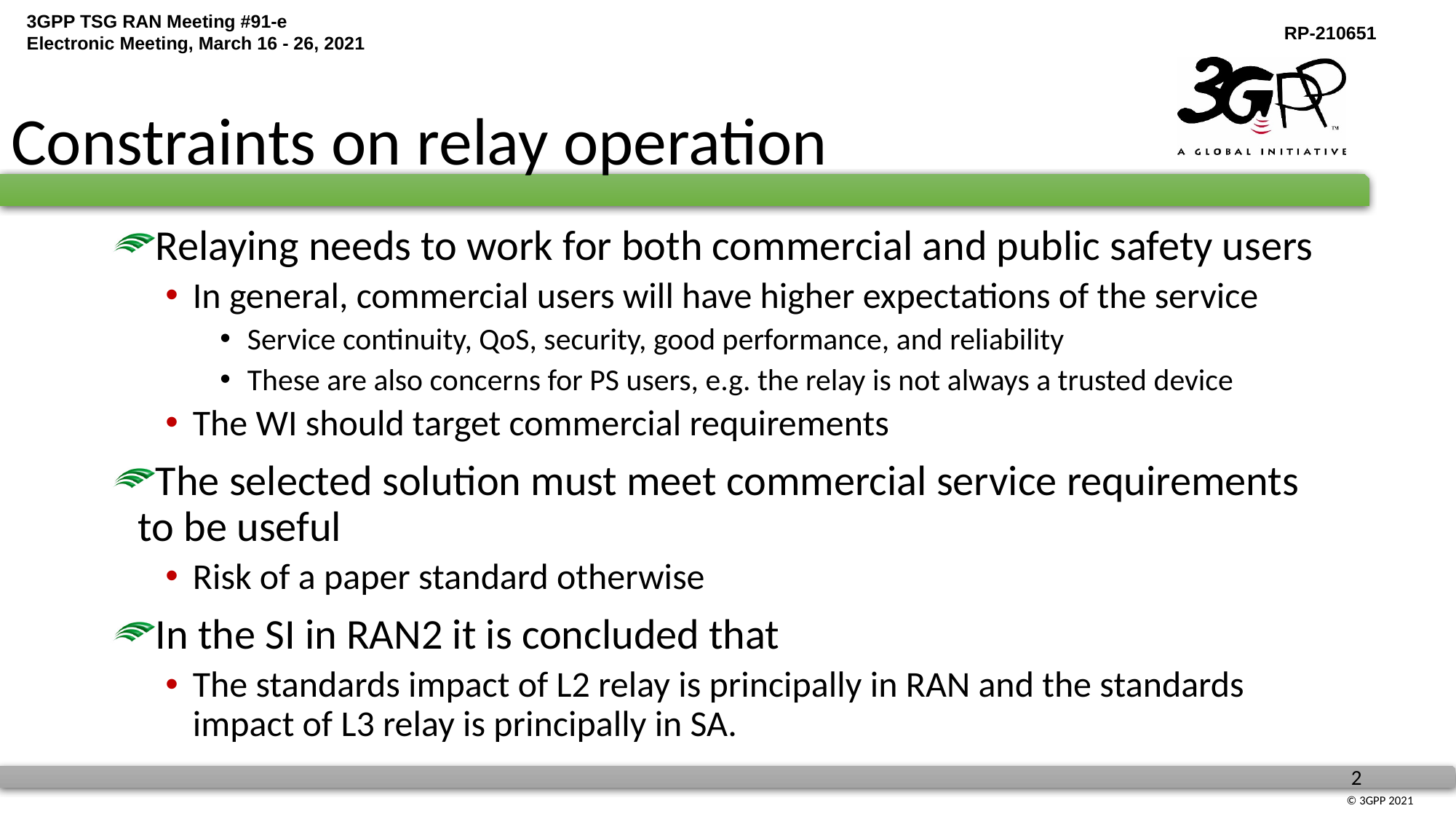

# Constraints on relay operation
Relaying needs to work for both commercial and public safety users
In general, commercial users will have higher expectations of the service
Service continuity, QoS, security, good performance, and reliability
These are also concerns for PS users, e.g. the relay is not always a trusted device
The WI should target commercial requirements
The selected solution must meet commercial service requirements to be useful
Risk of a paper standard otherwise
In the SI in RAN2 it is concluded that
The standards impact of L2 relay is principally in RAN and the standards impact of L3 relay is principally in SA.